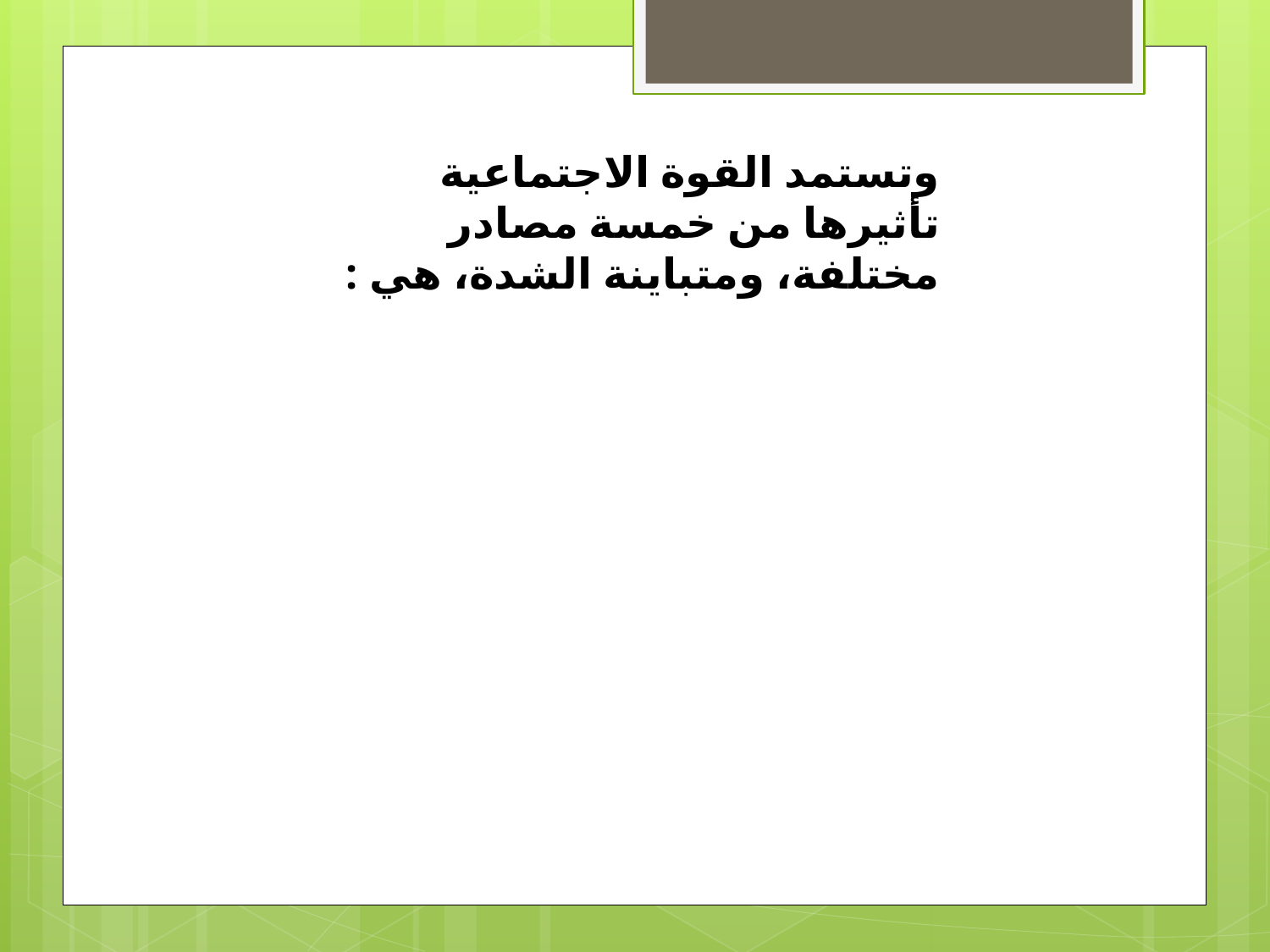

وتستمد القوة الاجتماعية تأثيرها من خمسة مصادر مختلفة، ومتباينة الشدة، هي :